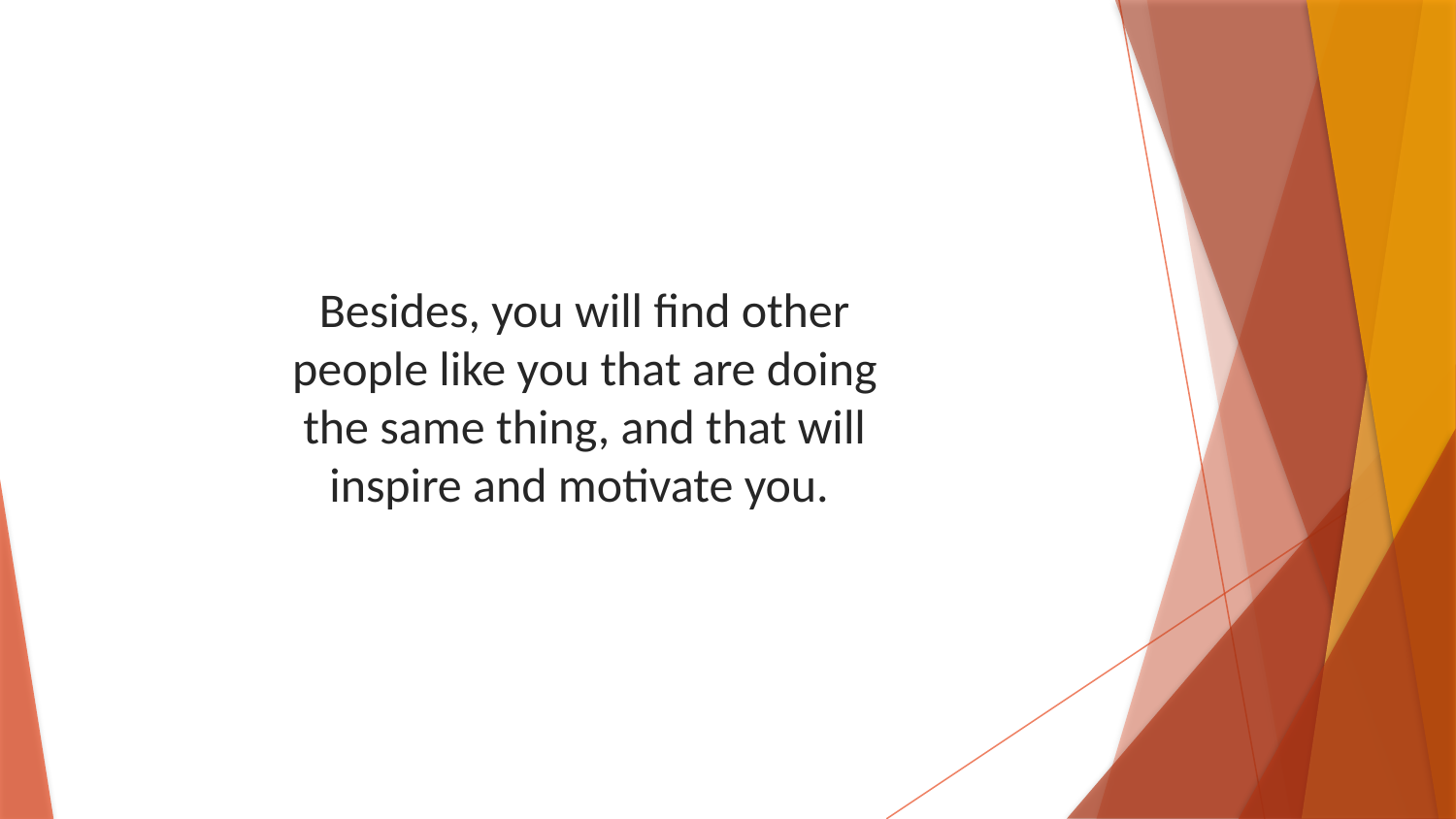

Besides, you will find other people like you that are doing the same thing, and that will inspire and motivate you.